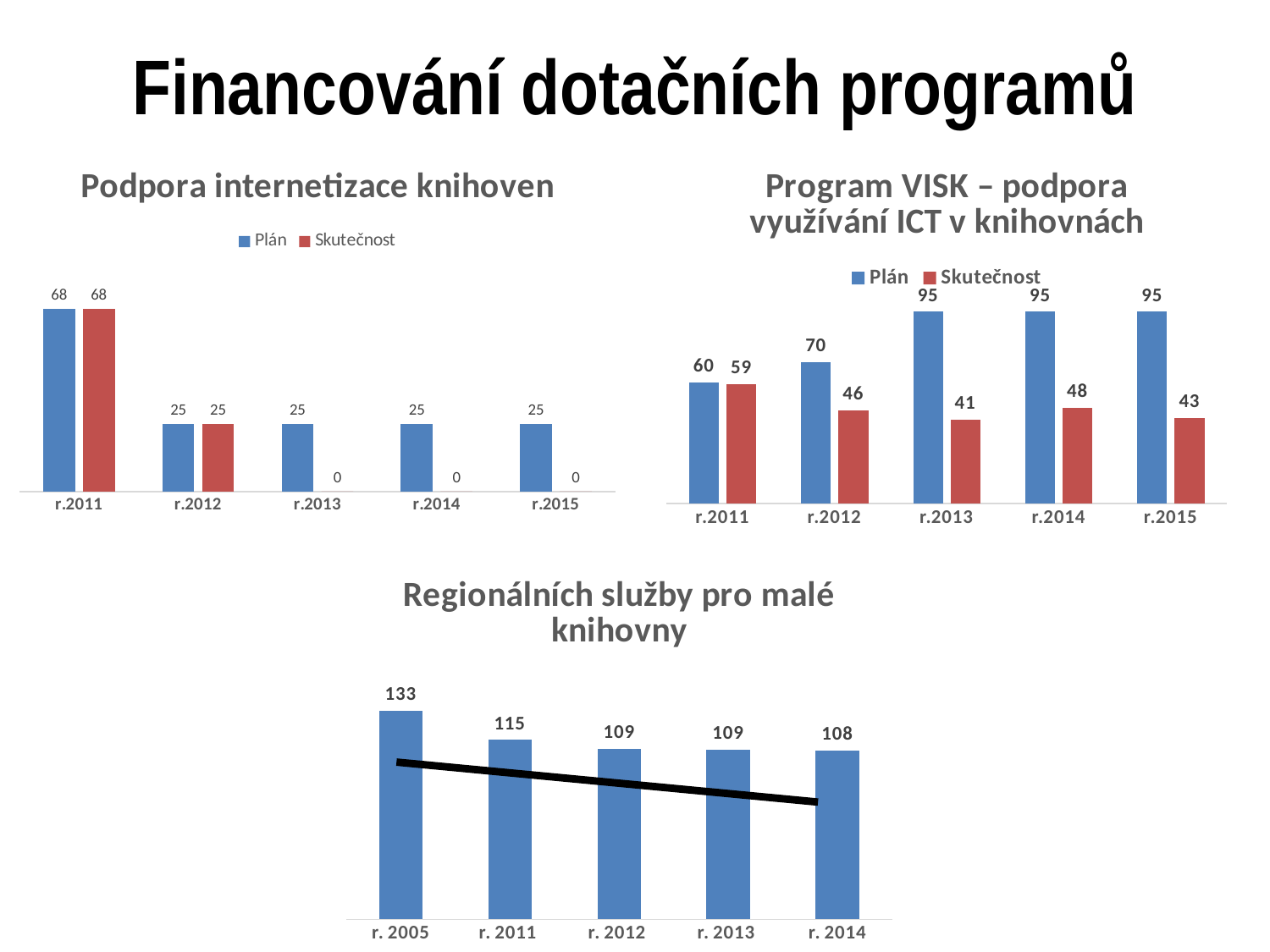

# Financování dotačních programů

### Chart: Podpora internetizace knihoven

| Category | Plán | Skutečnost |
|---|---|---|
| r.2011 | 68.0 | 68.0 |
| r.2012 | 25.0 | 25.0 |
| r.2013 | 25.0 | 0.0 |
| r.2014 | 25.0 | 0.0 |
| r.2015 | 25.0 | 0.0 |

### Chart: Program VISK – podpora využívání ICT v knihovnách

| Category | Plán | Skutečnost |
|---|---|---|
| r.2011 | 60.0 | 59.1 |
| r.2012 | 70.0 | 46.051 |
| r.2013 | 95.0 | 41.448 |
| r.2014 | 95.0 | 47.53 |
| r.2015 | 95.0 | 42.53 |

### Chart: Regionálních služby pro malé knihovny

| Category |  |
|---|---|
| r. 2005 | 133.495 |
| r. 2011  | 114.751 |
| r. 2012  | 109.038 |
| r. 2013  | 108.56 |
| r. 2014 | 108.179 |